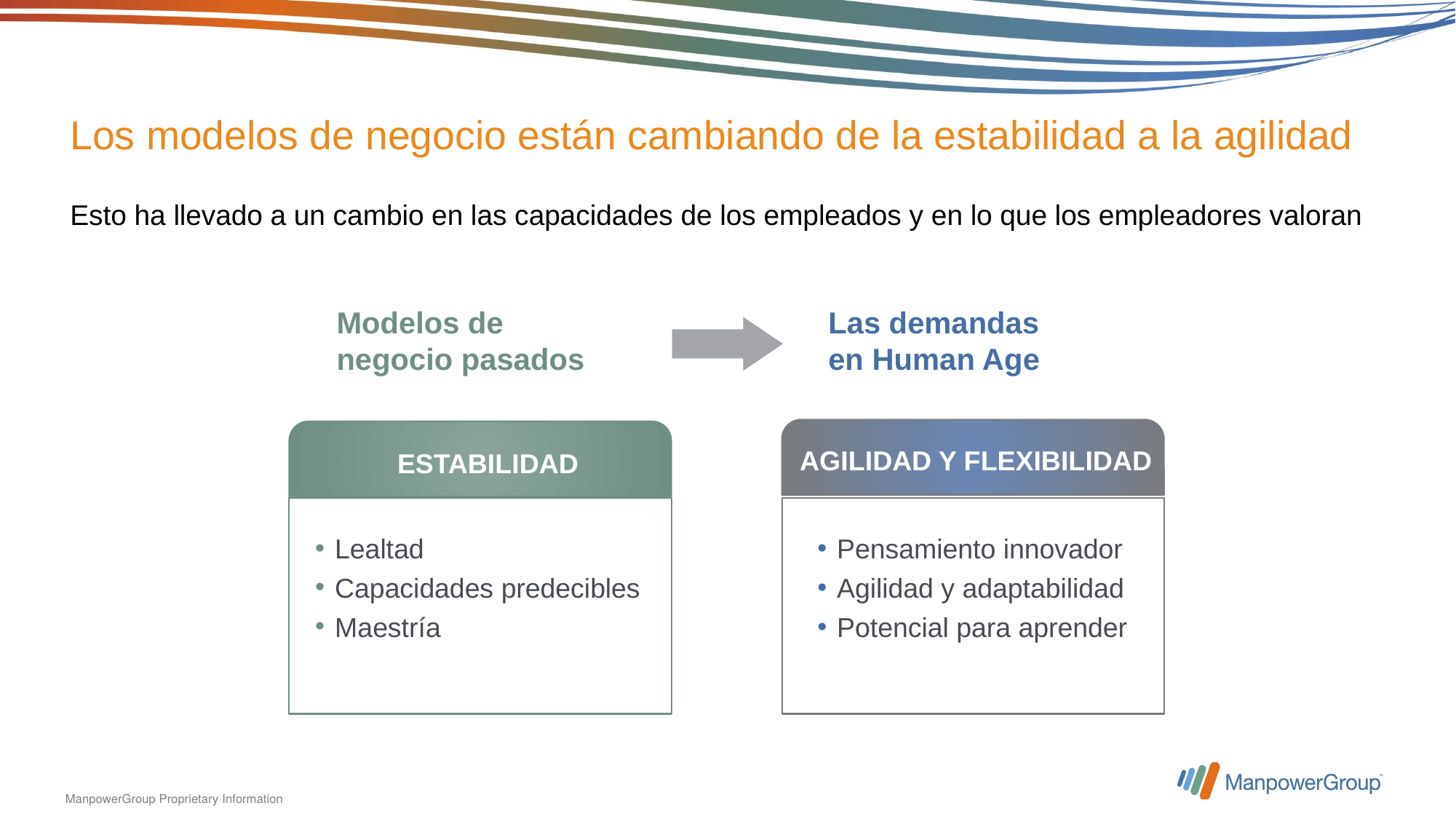

Los modelos de negocio están cambiando de la estabilidad a la agilidad

Esto ha llevado a un cambio en las capacidades de los empleados y en lo que los empleadores valoran
Modelos de negocio pasados
Las demandas en Human Age

AGILIDAD Y FLEXIBILIDAD
ESTABILIDAD

Pensamiento innovador
Agilidad y adaptabilidad
Potencial para aprender
Lealtad
Capacidades predecibles
Maestría